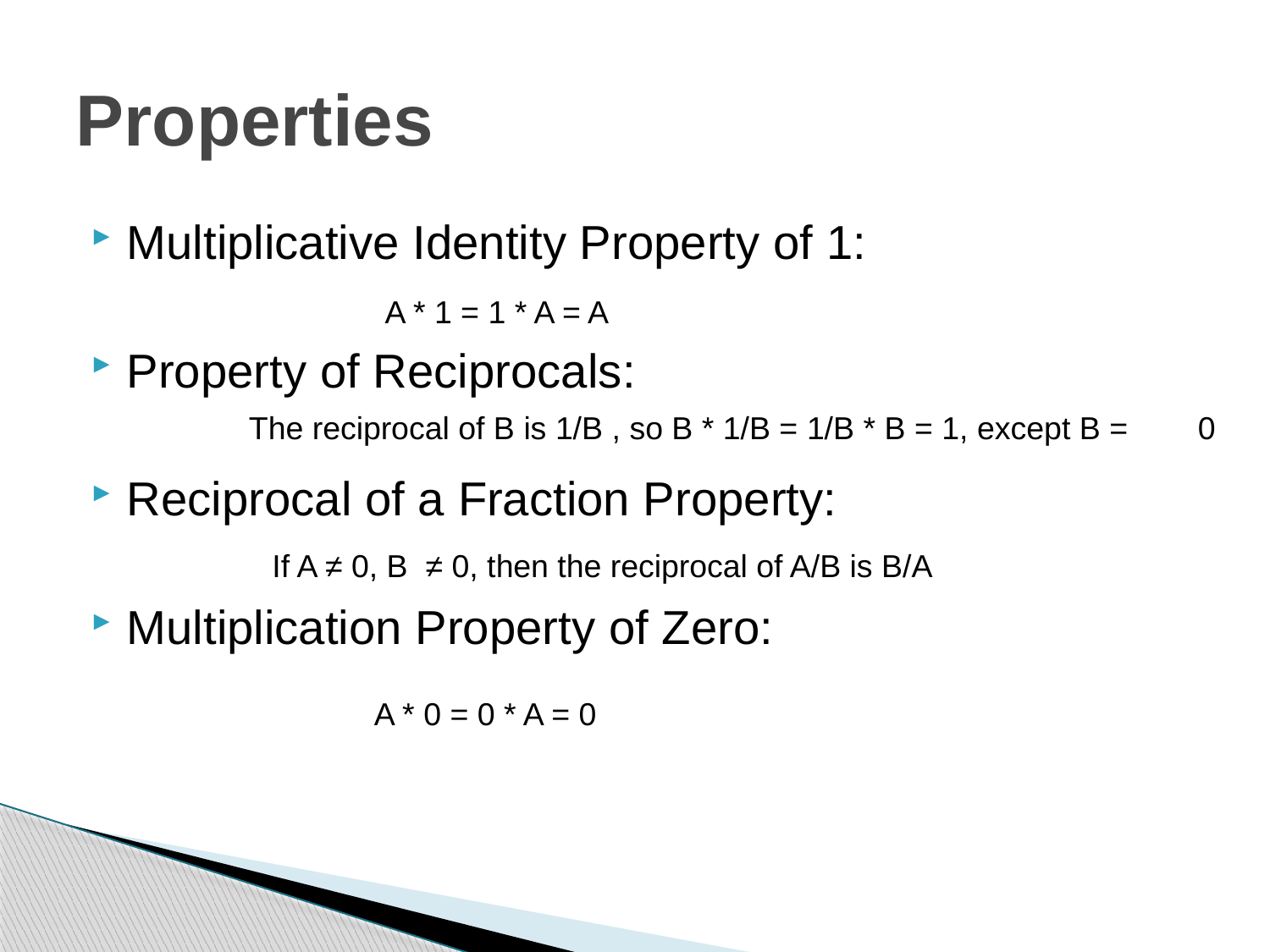

# Properties
Multiplicative Identity Property of 1:

Property of Reciprocals:

Reciprocal of a Fraction Property:

Multiplication Property of Zero:
A * 1 = 1 * A = A
The reciprocal of B is 1/B , so B * 1/B = 1/B * B = 1, except B =
0
If A ≠ 0, B  ≠ 0, then the reciprocal of A/B is B/A
A * 0 = 0 * A = 0